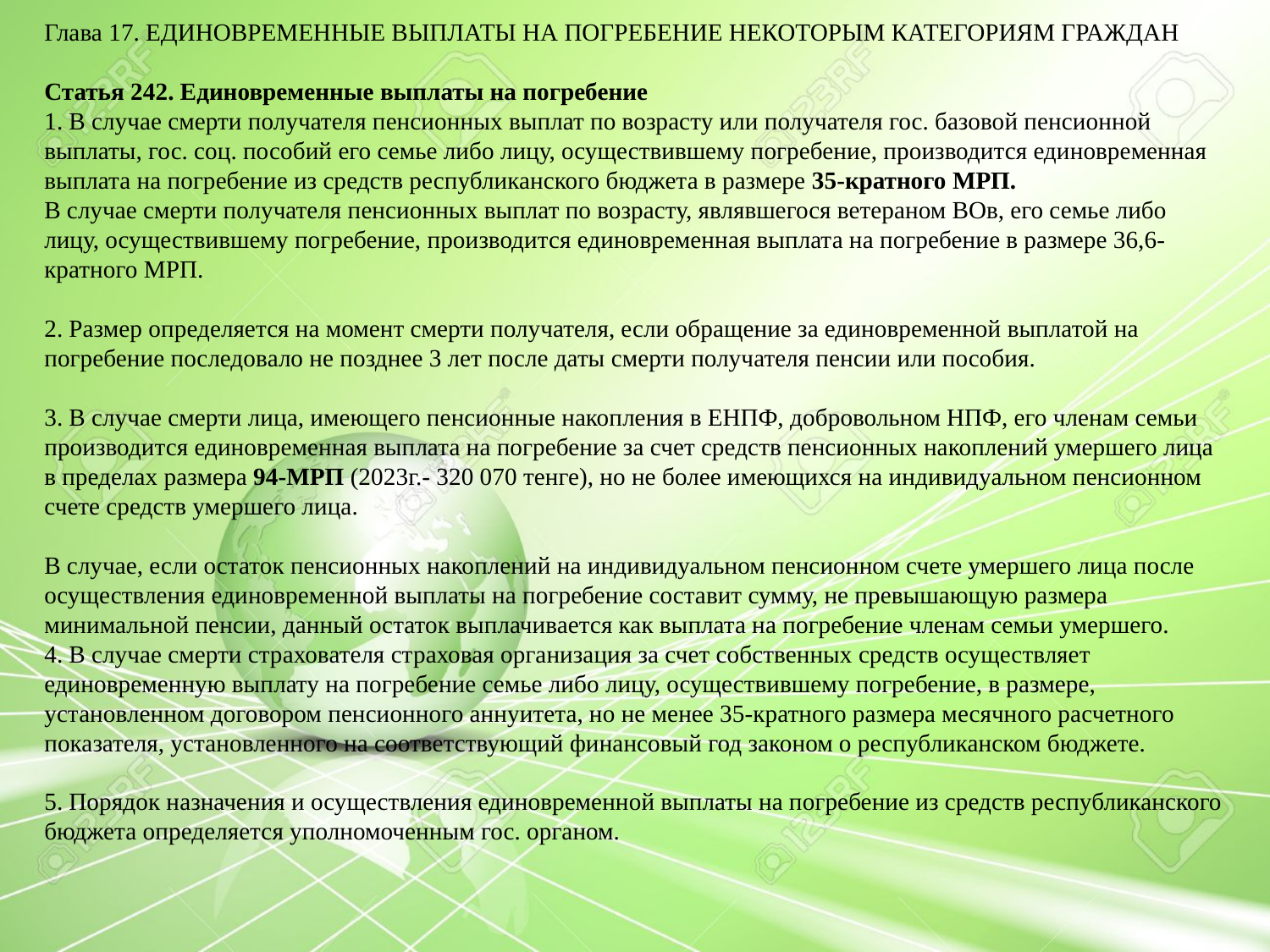

Глава 17. ЕДИНОВРЕМЕННЫЕ ВЫПЛАТЫ НА ПОГРЕБЕНИЕ НЕКОТОРЫМ КАТЕГОРИЯМ ГРАЖДАН

Статья 242. Единовременные выплаты на погребение
1. В случае смерти получателя пенсионных выплат по возрасту или получателя гос. базовой пенсионной выплаты, гос. соц. пособий его семье либо лицу, осуществившему погребение, производится единовременная выплата на погребение из средств республиканского бюджета в размере 35-кратного МРП.
В случае смерти получателя пенсионных выплат по возрасту, являвшегося ветераном ВОв, его семье либо лицу, осуществившему погребение, производится единовременная выплата на погребение в размере 36,6-кратного МРП.

2. Размер определяется на момент смерти получателя, если обращение за единовременной выплатой на погребение последовало не позднее 3 лет после даты смерти получателя пенсии или пособия.

3. В случае смерти лица, имеющего пенсионные накопления в ЕНПФ, добровольном НПФ, его членам семьи производится единовременная выплата на погребение за счет средств пенсионных накоплений умершего лица в пределах размера 94-МРП (2023г.- 320 070 тенге), но не более имеющихся на индивидуальном пенсионном счете средств умершего лица.

В случае, если остаток пенсионных накоплений на индивидуальном пенсионном счете умершего лица после осуществления единовременной выплаты на погребение составит сумму, не превышающую размера минимальной пенсии, данный остаток выплачивается как выплата на погребение членам семьи умершего.
4. В случае смерти страхователя страховая организация за счет собственных средств осуществляет единовременную выплату на погребение семье либо лицу, осуществившему погребение, в размере, установленном договором пенсионного аннуитета, но не менее 35-кратного размера месячного расчетного показателя, установленного на соответствующий финансовый год законом о республиканском бюджете.

5. Порядок назначения и осуществления единовременной выплаты на погребение из средств республиканского бюджета определяется уполномоченным гос. органом.